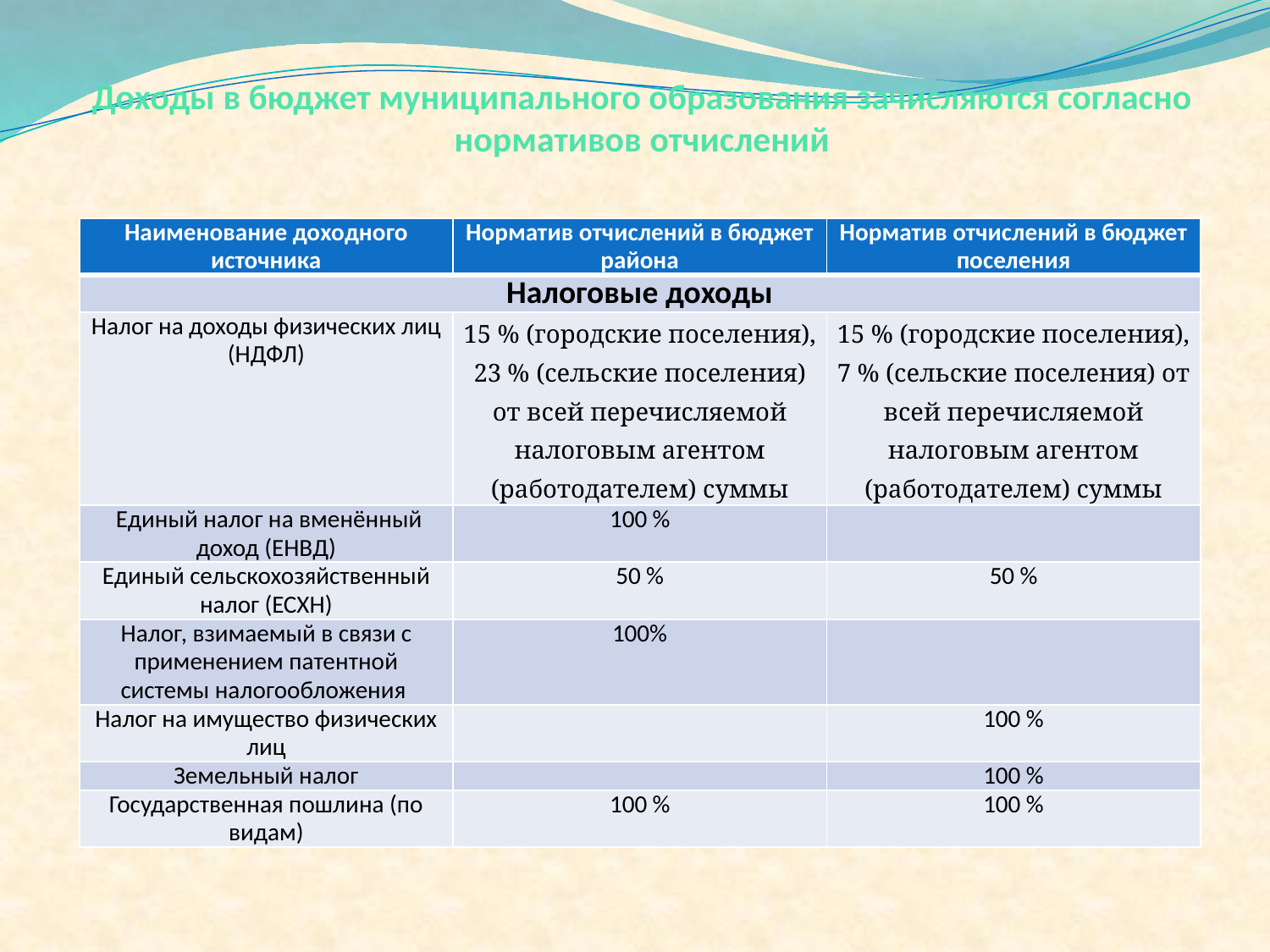

# Доходы в бюджет муниципального образования зачисляются согласно нормативов отчислений
| Наименование доходного источника | Норматив отчислений в бюджет района | Норматив отчислений в бюджет поселения |
| --- | --- | --- |
| Налоговые доходы |  |  |
| Налог на доходы физических лиц (НДФЛ) | 15 % (городские поселения), 23 % (сельские поселения) от всей перечисляемой налоговым агентом (работодателем) суммы | 15 % (городские поселения), 7 % (сельские поселения) от всей перечисляемой налоговым агентом (работодателем) суммы |
| Единый налог на вменённый доход (ЕНВД) | 100 % |  |
| Единый сельскохозяйственный налог (ЕСХН) | 50 % | 50 % |
| Налог, взимаемый в связи с применением патентной системы налогообложения | 100% |  |
| Налог на имущество физических лиц |  | 100 % |
| Земельный налог |  | 100 % |
| Государственная пошлина (по видам) | 100 % | 100 % |